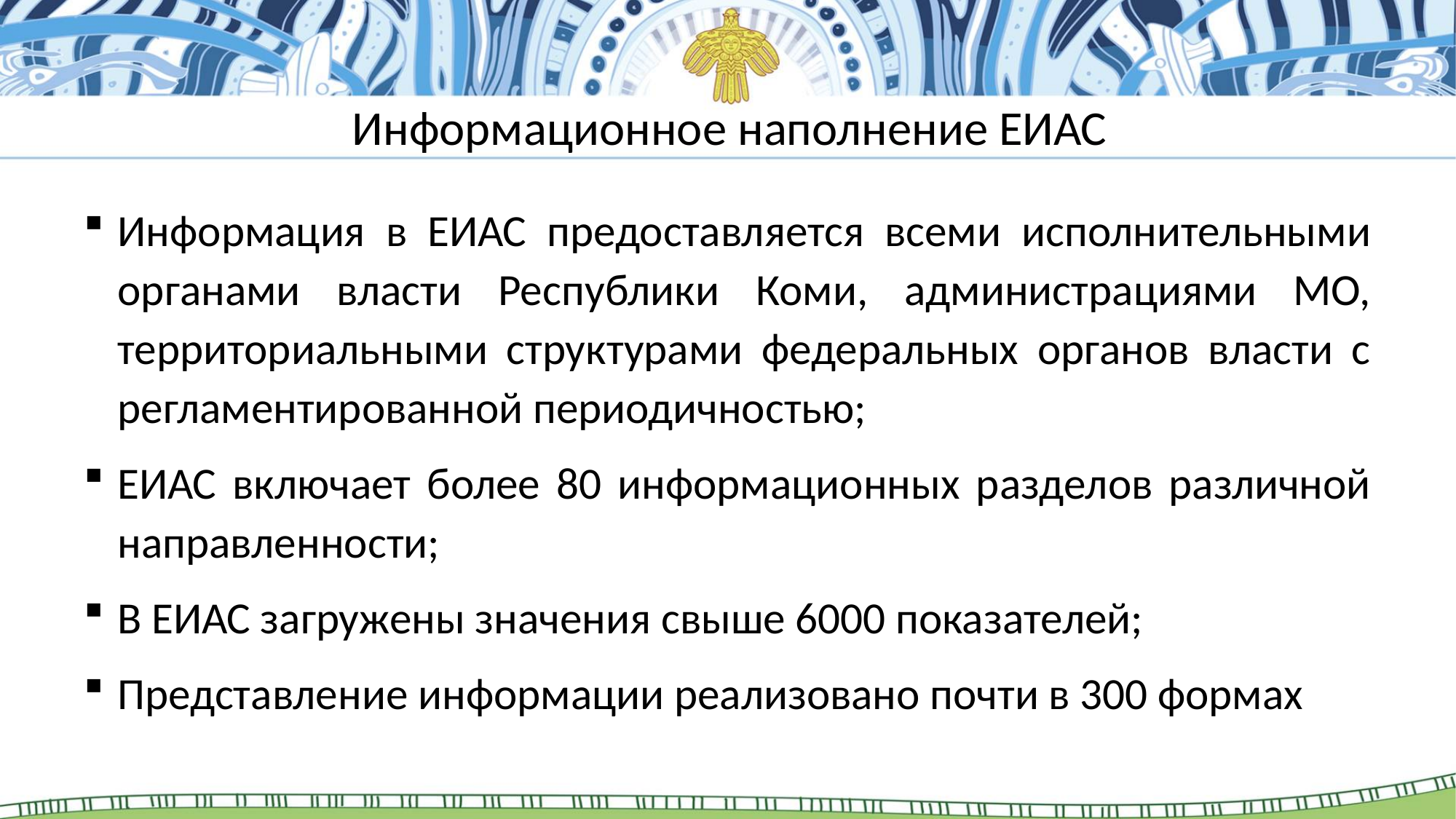

# Информационное наполнение ЕИАС
Информация в ЕИАС предоставляется всеми исполнительными органами власти Республики Коми, администрациями МО, территориальными структурами федеральных органов власти с регламентированной периодичностью;
ЕИАС включает более 80 информационных разделов различной направленности;
В ЕИАС загружены значения свыше 6000 показателей;
Представление информации реализовано почти в 300 формах